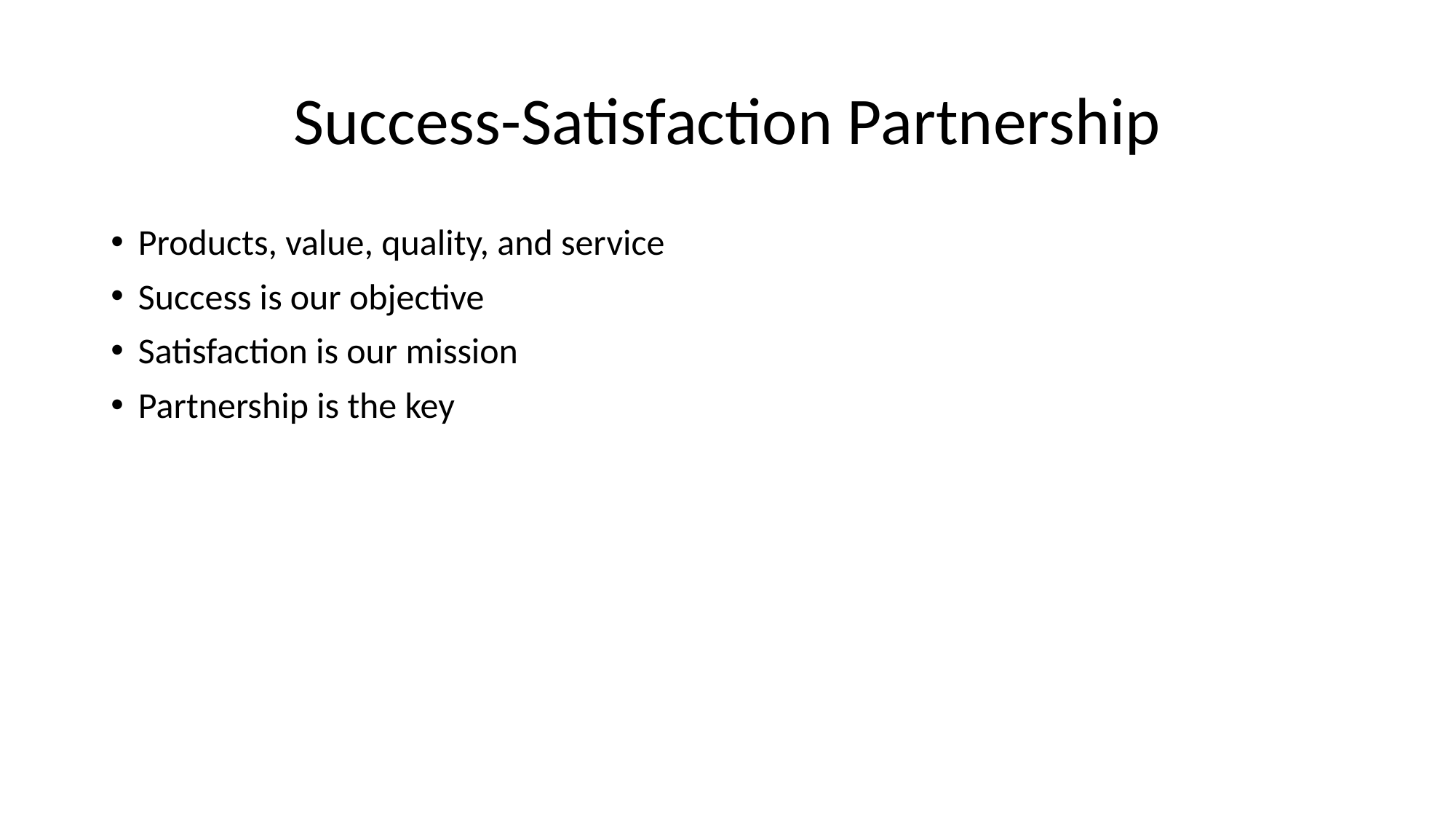

# Success-Satisfaction Partnership
Products, value, quality, and service
Success is our objective
Satisfaction is our mission
Partnership is the key